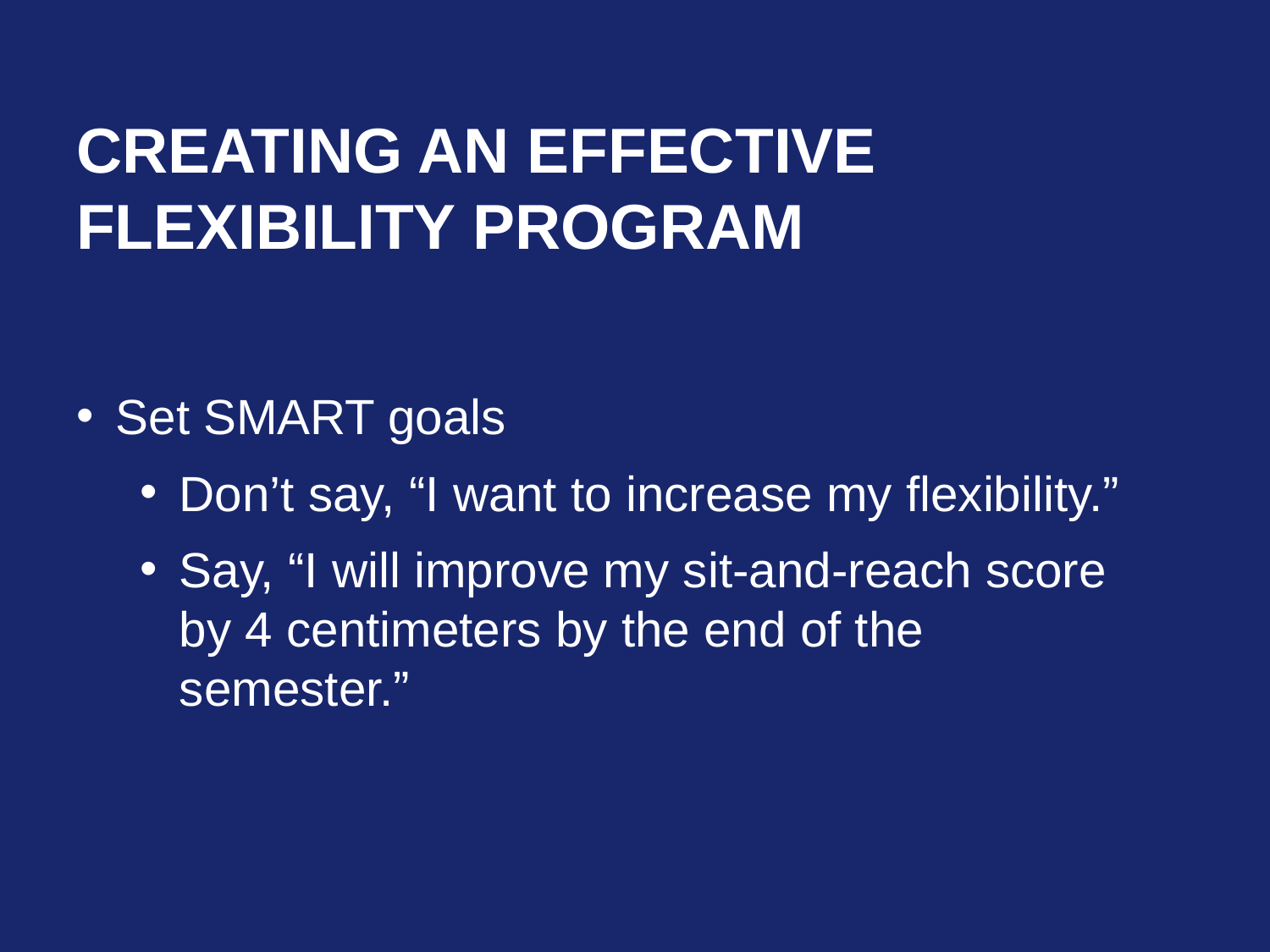

# Creating an Effective flexibility Program
Set SMART goals
Don’t say, “I want to increase my flexibility.”
Say, “I will improve my sit-and-reach score by 4 centimeters by the end of the semester.”